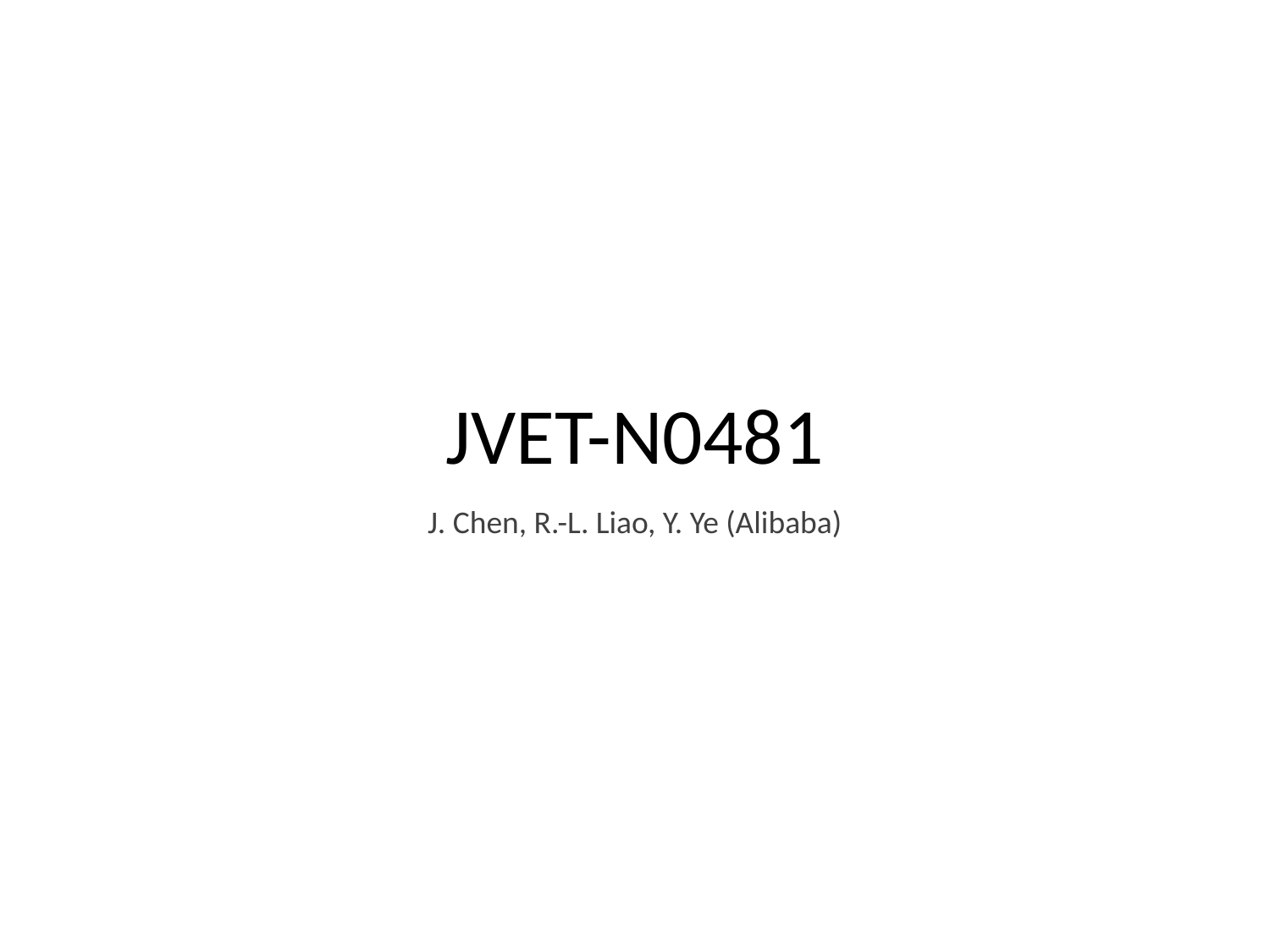

# JVET-N0481
J. Chen, R.-L. Liao, Y. Ye (Alibaba)